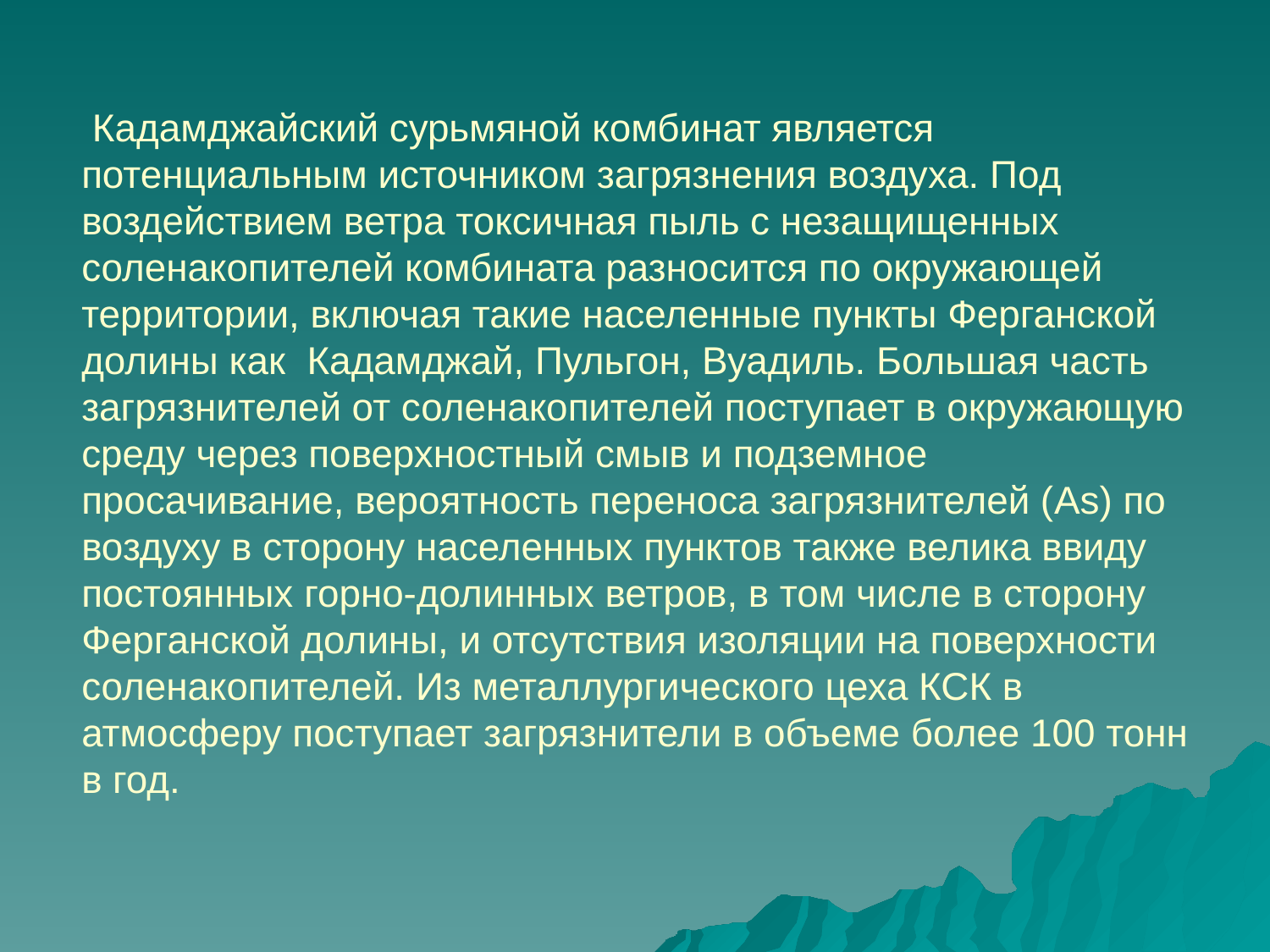

# Кадамджайский сурьмяной комбинат является потенциальным источником загрязнения воздуха. Под воздействием ветра токсичная пыль с незащищенных соленакопителей комбината разносится по окружающей территории, включая такие населенные пункты Ферганской долины как  Кадамджай, Пульгон, Вуадиль. Большая часть загрязнителей от соленакопителей поступает в окружающую среду через поверхностный смыв и подземное просачивание, вероятность переноса загрязнителей (As) по воздуху в сторону населенных пунктов также велика ввиду постоянных горно-долинных ветров, в том числе в сторону Ферганской долины, и отсутствия изоляции на поверхности соленакопителей. Из металлургического цеха КСК в атмосферу поступает загрязнители в объеме более 100 тонн в год.